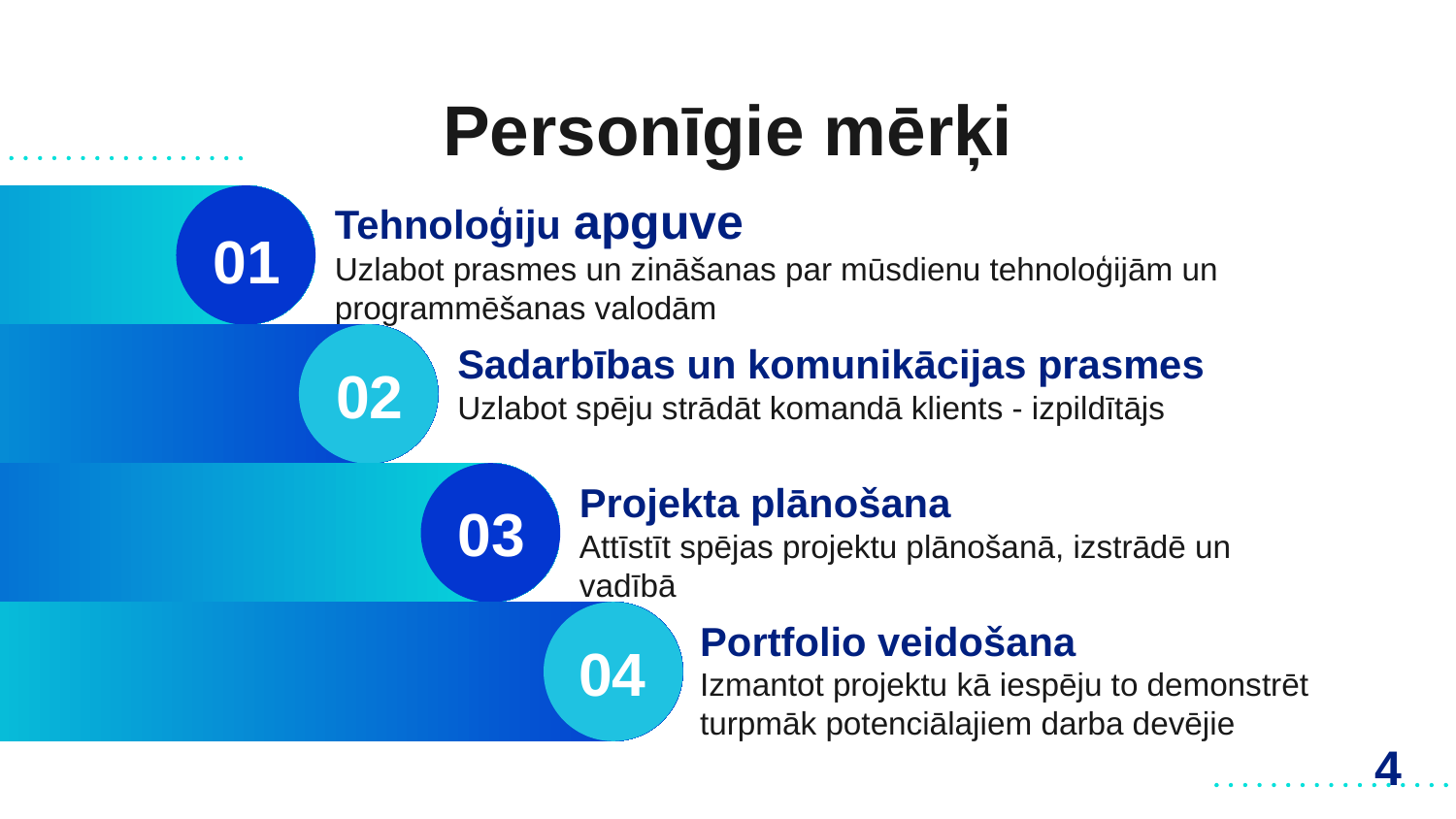

# Personīgie mērķi

Tehnoloģiju apguve
01
Uzlabot prasmes un zināšanas par mūsdienu tehnoloģijām un programmēšanas valodām

Sadarbības un komunikācijas prasmes
02
Uzlabot spēju strādāt komandā klients - izpildītājs

Projekta plānošana
03
Attīstīt spējas projektu plānošanā, izstrādē un vadībā

Portfolio veidošana
04
Izmantot projektu kā iespēju to demonstrēt turpmāk potenciālajiem darba devējie
4